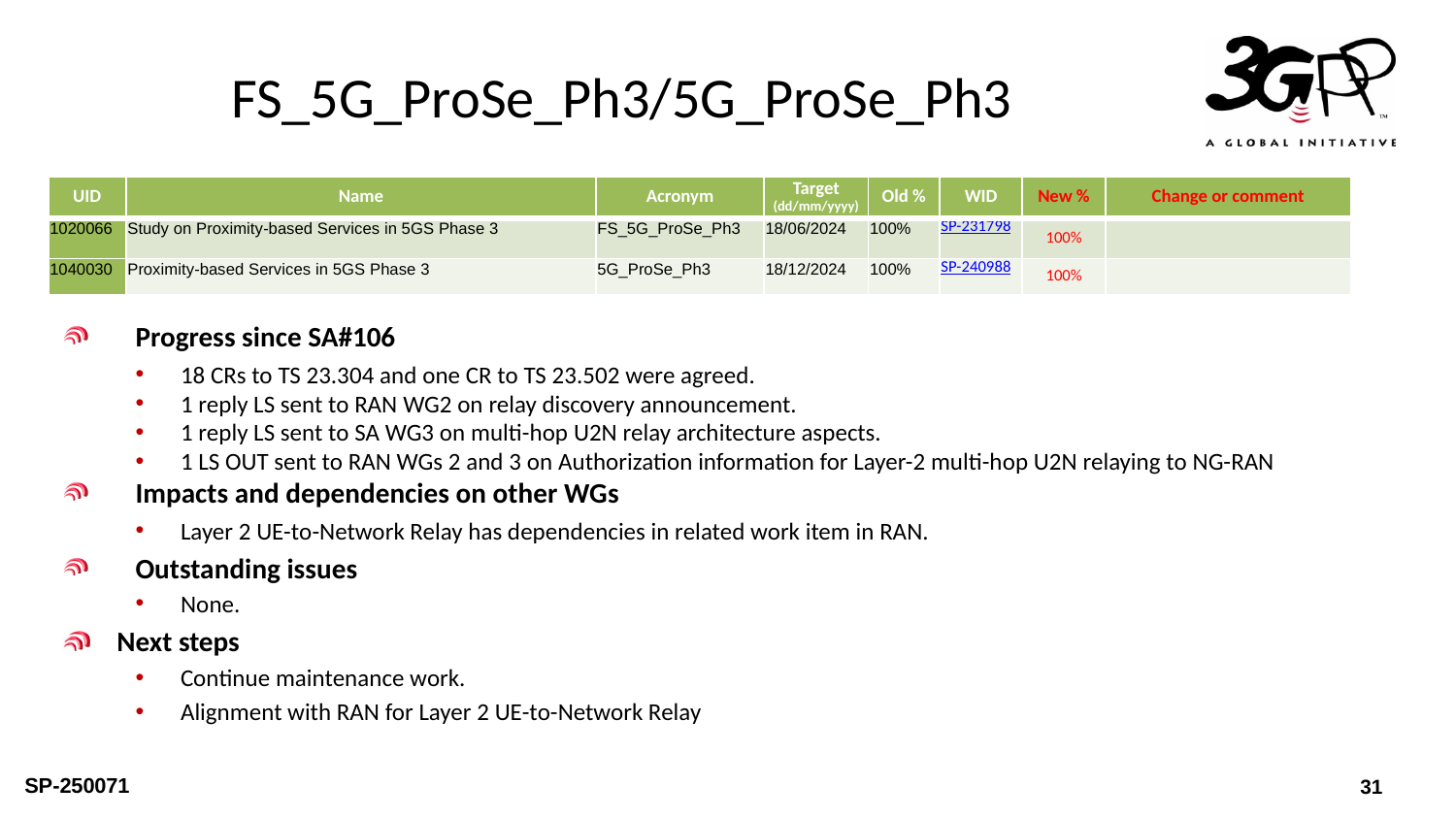

# FS_5G_ProSe_Ph3/5G_ProSe_Ph3
| UID | Name | Acronym | Target (dd/mm/yyyy) | Old % | WID | New % | Change or comment |
| --- | --- | --- | --- | --- | --- | --- | --- |
| 1020066 | Study on Proximity-based Services in 5GS Phase 3 | FS\_5G\_ProSe\_Ph3 | 18/06/2024 | 100% | SP-231798 | 100% |  |
| 1040030 | Proximity-based Services in 5GS Phase 3 | 5G\_ProSe\_Ph3 | 18/12/2024 | 100% | SP-240988 | 100% |  |
Progress since SA#106
18 CRs to TS 23.304 and one CR to TS 23.502 were agreed.
1 reply LS sent to RAN WG2 on relay discovery announcement.
1 reply LS sent to SA WG3 on multi-hop U2N relay architecture aspects.
1 LS OUT sent to RAN WGs 2 and 3 on Authorization information for Layer-2 multi-hop U2N relaying to NG-RAN
Impacts and dependencies on other WGs
Layer 2 UE-to-Network Relay has dependencies in related work item in RAN.
Outstanding issues
None.
Next steps
Continue maintenance work.
Alignment with RAN for Layer 2 UE-to-Network Relay